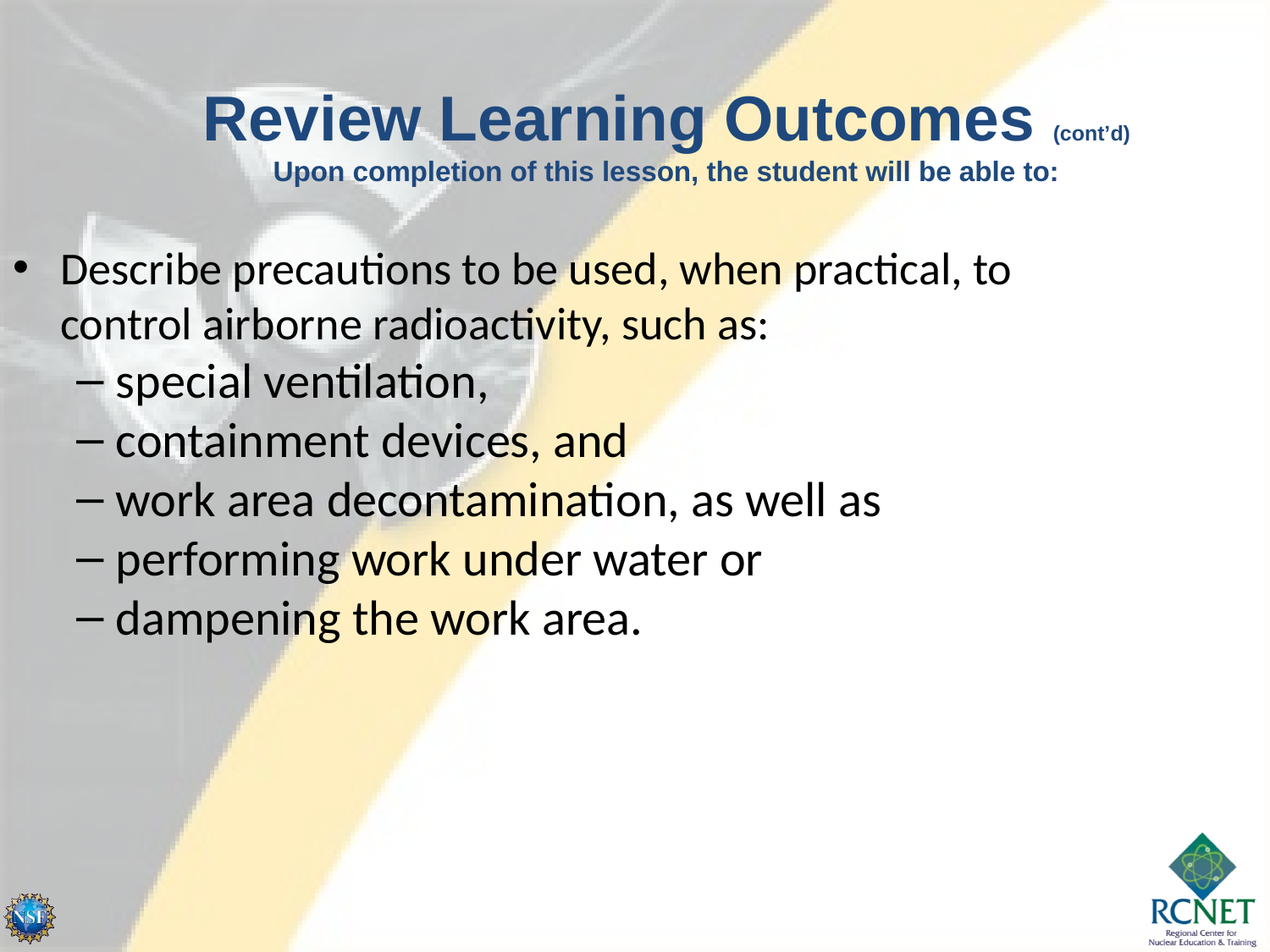

Review Learning Outcomes (cont’d)
Upon completion of this lesson, the student will be able to:
Describe precautions to be used, when practical, to control airborne radioactivity, such as:
special ventilation,
containment devices, and
work area decontamination, as well as
performing work under water or
dampening the work area.